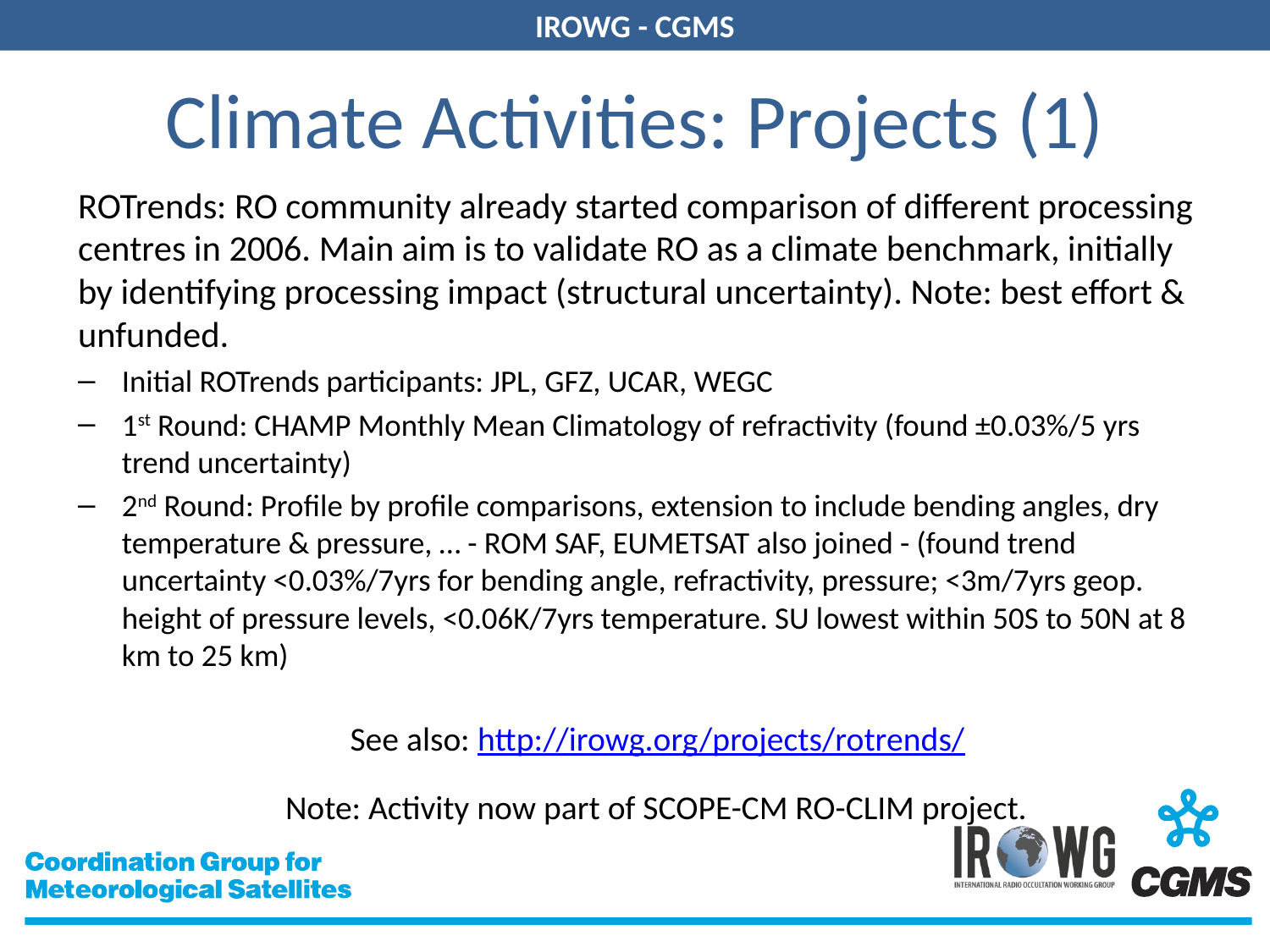

# Climate Activities: Projects (1)
ROTrends: RO community already started comparison of different processing centres in 2006. Main aim is to validate RO as a climate benchmark, initially by identifying processing impact (structural uncertainty). Note: best effort & unfunded.
Initial ROTrends participants: JPL, GFZ, UCAR, WEGC
1st Round: CHAMP Monthly Mean Climatology of refractivity (found ±0.03%/5 yrs trend uncertainty)
2nd Round: Profile by profile comparisons, extension to include bending angles, dry temperature & pressure, … - ROM SAF, EUMETSAT also joined - (found trend uncertainty <0.03%/7yrs for bending angle, refractivity, pressure; <3m/7yrs geop. height of pressure levels, <0.06K/7yrs temperature. SU lowest within 50S to 50N at 8 km to 25 km)

See also: http://irowg.org/projects/rotrends/

Note: Activity now part of SCOPE-CM RO-CLIM project.